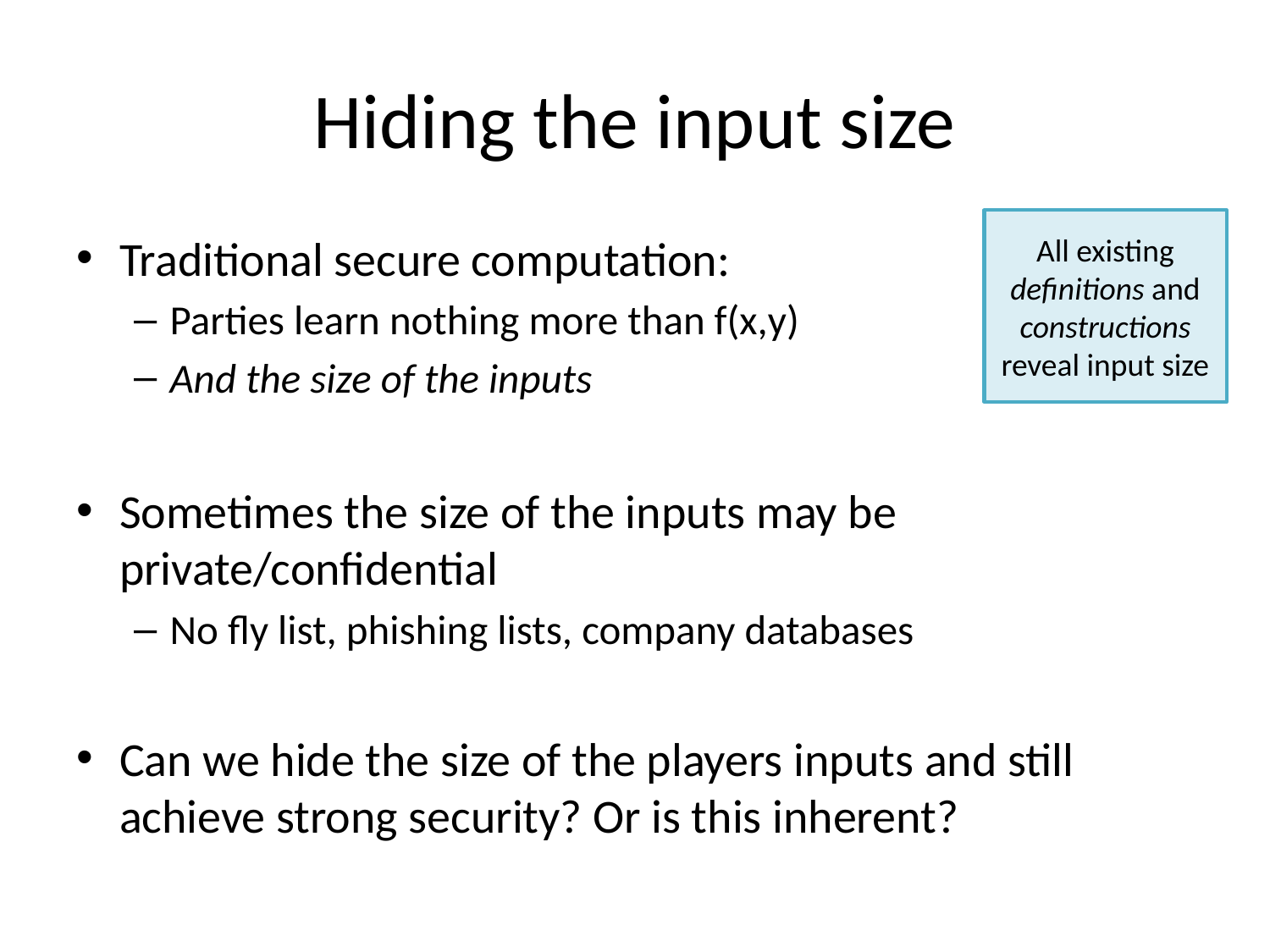

# Hiding the input size
All existing definitions and constructions reveal input size
Traditional secure computation:
Parties learn nothing more than f(x,y)
And the size of the inputs

Sometimes the size of the inputs may be private/confidential
No fly list, phishing lists, company databases

Can we hide the size of the players inputs and still achieve strong security? Or is this inherent?